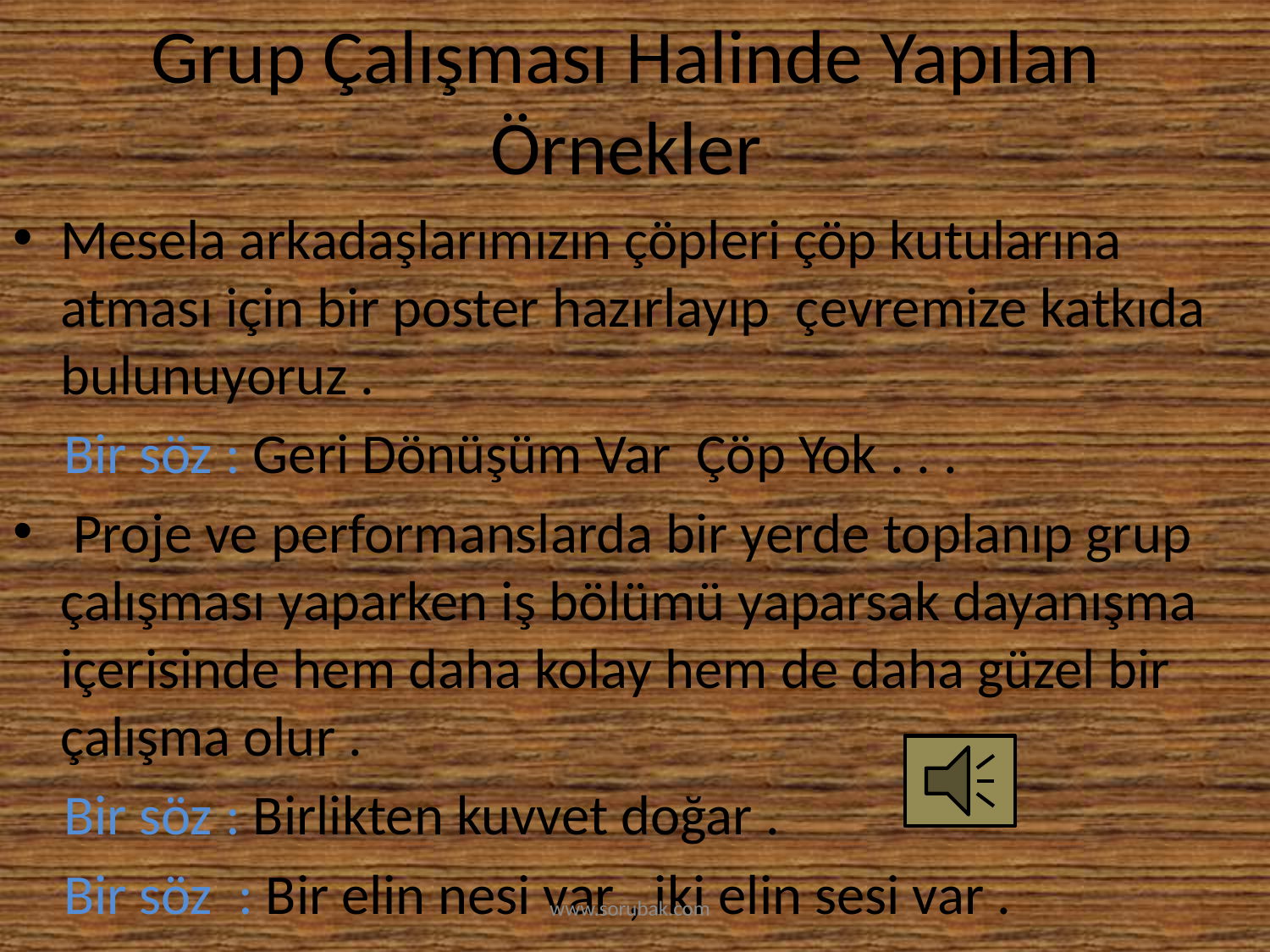

# Grup Çalışması Halinde Yapılan Örnekler
Mesela arkadaşlarımızın çöpleri çöp kutularına atması için bir poster hazırlayıp  çevremize katkıda bulunuyoruz .
    Bir söz : Geri Dönüşüm Var  Çöp Yok . . .
 Proje ve performanslarda bir yerde toplanıp grup çalışması yaparken iş bölümü yaparsak dayanışma içerisinde hem daha kolay hem de daha güzel bir çalışma olur .
    Bir söz : Birlikten kuvvet doğar .
    Bir söz  : Bir elin nesi var , iki elin sesi var .

www.sorubak.com